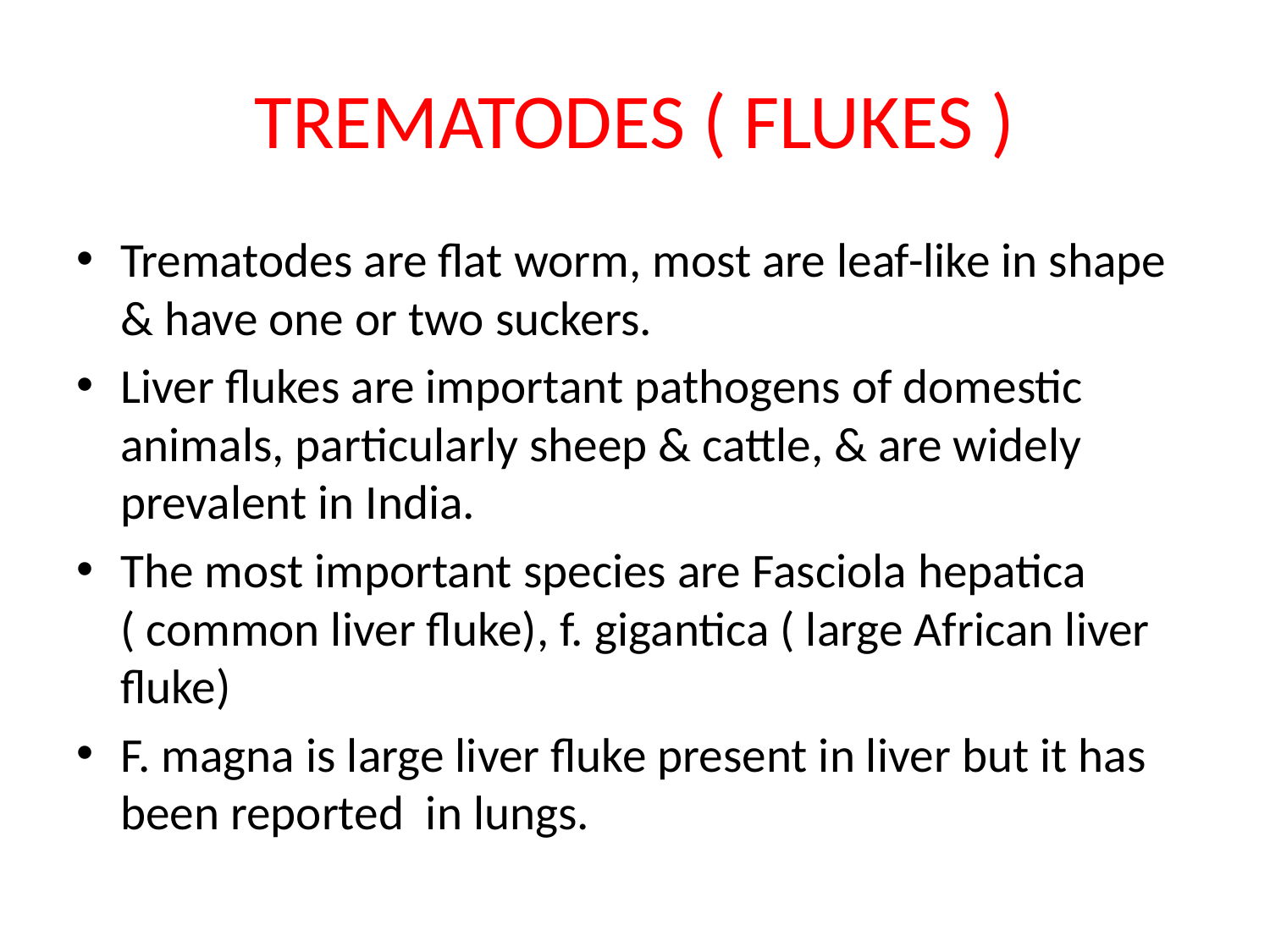

# TREMATODES ( FLUKES )
Trematodes are flat worm, most are leaf-like in shape & have one or two suckers.
Liver flukes are important pathogens of domestic animals, particularly sheep & cattle, & are widely prevalent in India.
The most important species are Fasciola hepatica ( common liver fluke), f. gigantica ( large African liver fluke)
F. magna is large liver fluke present in liver but it has been reported  in lungs.